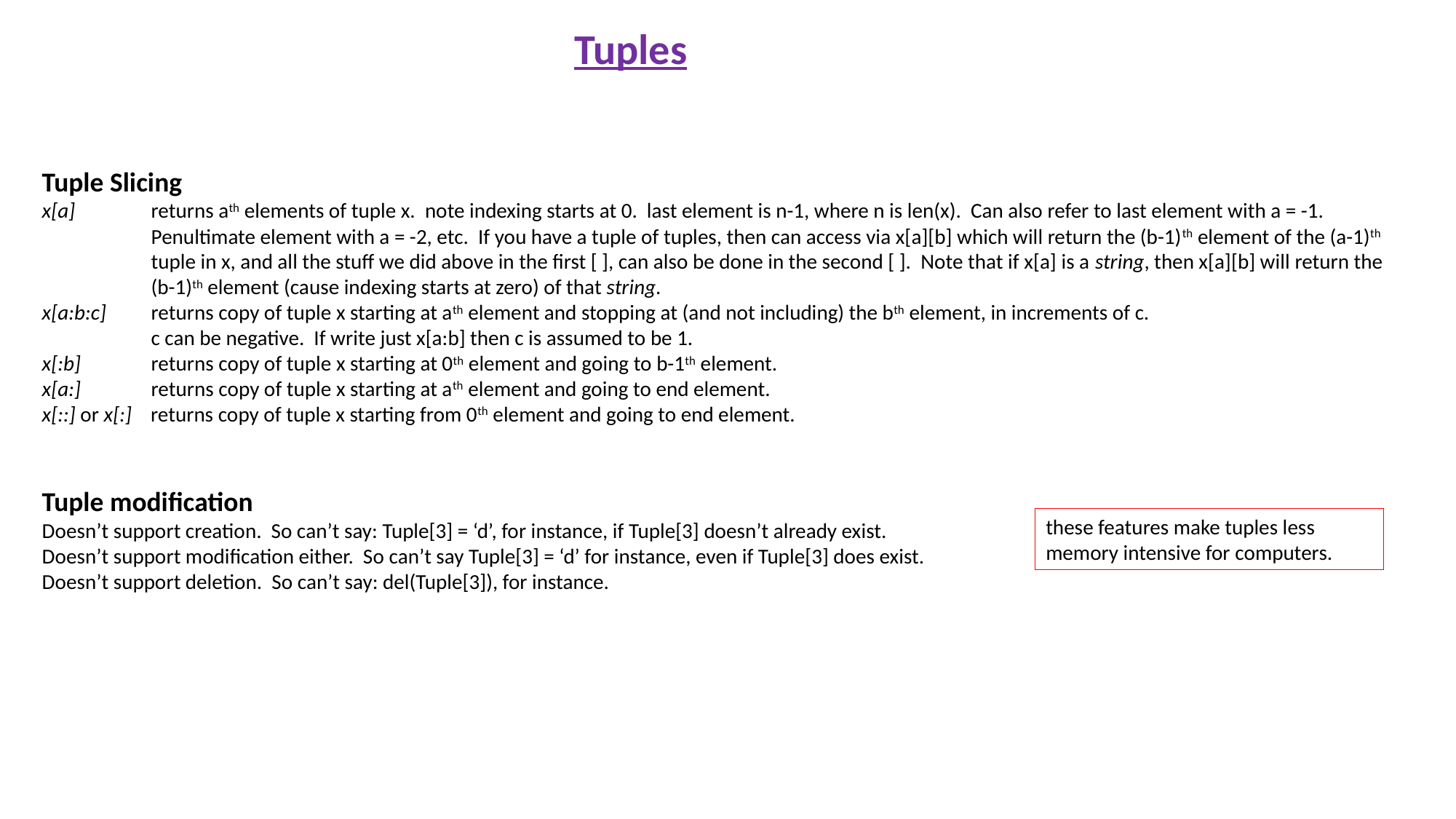

Tuples
Tuple Slicing
x[a] 	returns ath elements of tuple x.  note indexing starts at 0.  last element is n-1, where n is len(x).  Can also refer to last element with a = -1.
	Penultimate element with a = -2, etc.  If you have a tuple of tuples, then can access via x[a][b] which will return the (b-1)th element of the (a-1)th
	tuple in x, and all the stuff we did above in the first [ ], can also be done in the second [ ].  Note that if x[a] is a string, then x[a][b] will return the
	(b-1)th element (cause indexing starts at zero) of that string.
x[a:b:c] 	returns copy of tuple x starting at ath element and stopping at (and not including) the bth element, in increments of c.
	c can be negative.  If write just x[a:b] then c is assumed to be 1.
x[:b] 	returns copy of tuple x starting at 0th element and going to b-1th element.
x[a:] 	returns copy of tuple x starting at ath element and going to end element.
x[::] or x[:]    returns copy of tuple x starting from 0th element and going to end element.

Tuple modification
Doesn’t support creation.  So can’t say: Tuple[3] = ‘d’, for instance, if Tuple[3] doesn’t already exist.
Doesn’t support modification either.  So can’t say Tuple[3] = ‘d’ for instance, even if Tuple[3] does exist.
Doesn’t support deletion.  So can’t say: del(Tuple[3]), for instance.
these features make tuples less memory intensive for computers.